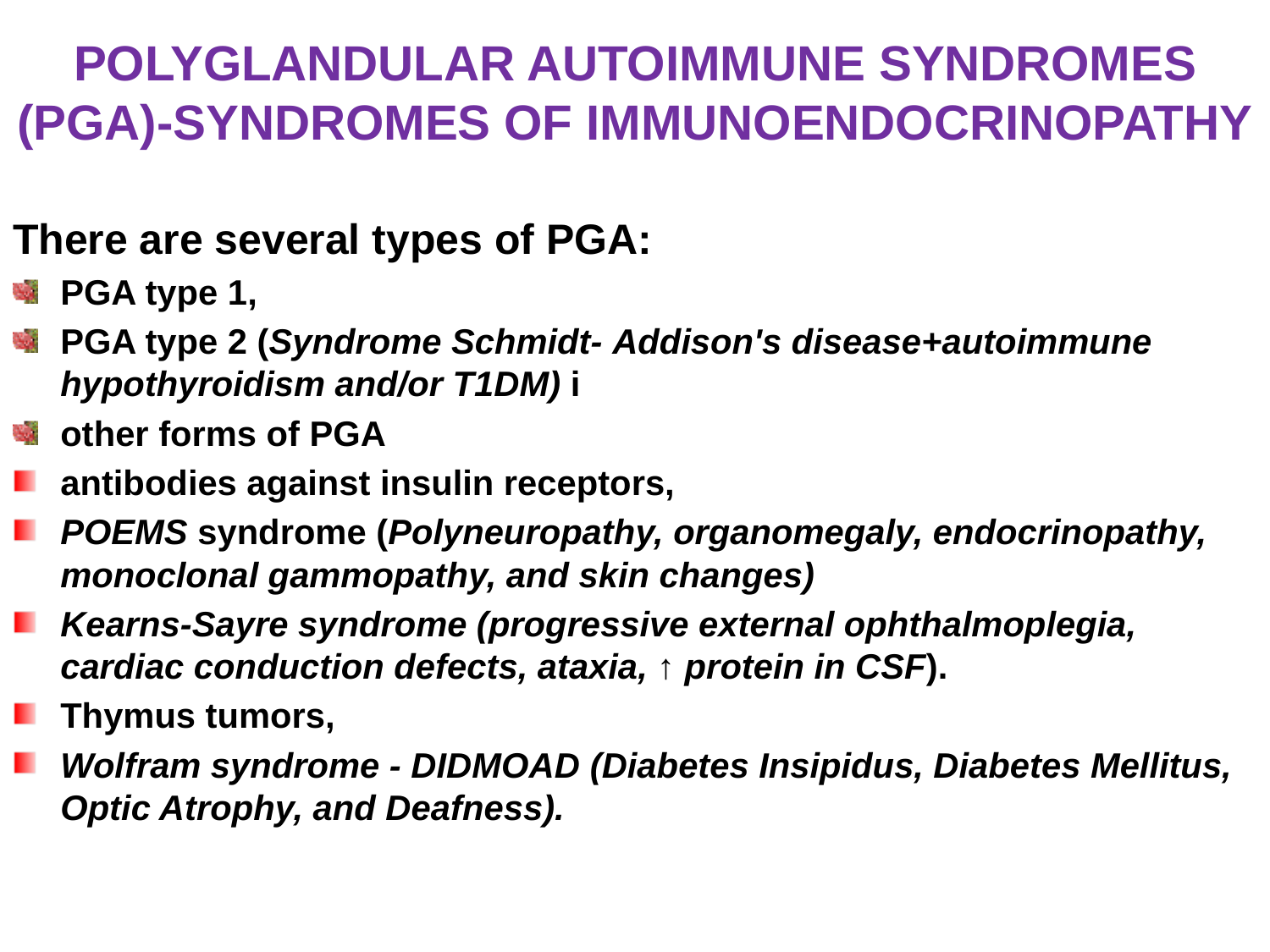

# POLYGLANDULAR AUTOIMMUNE SYNDROMES (PGA)-SYNDROMES OF IMMUNOENDOCRINOPATHY

There are several types of PGA:
PGA type 1,
PGA type 2 (Syndrome Schmidt- Addison's disease+autoimmune hypothyroidism and/or T1DM) i
other forms of PGA
antibodies against insulin receptors,
POEMS syndrome (Polyneuropathy, organomegaly, endocrinopathy, monoclonal gammopathy, and skin changes)
Kearns-Sayre syndrome (progressive external ophthalmoplegia, cardiac conduction defects, ataxia, ↑ protein in CSF).
Thymus tumors,
Wolfram syndrome - DIDMOAD (Diabetes Insipidus, Diabetes Mellitus, Optic Atrophy, and Deafness).